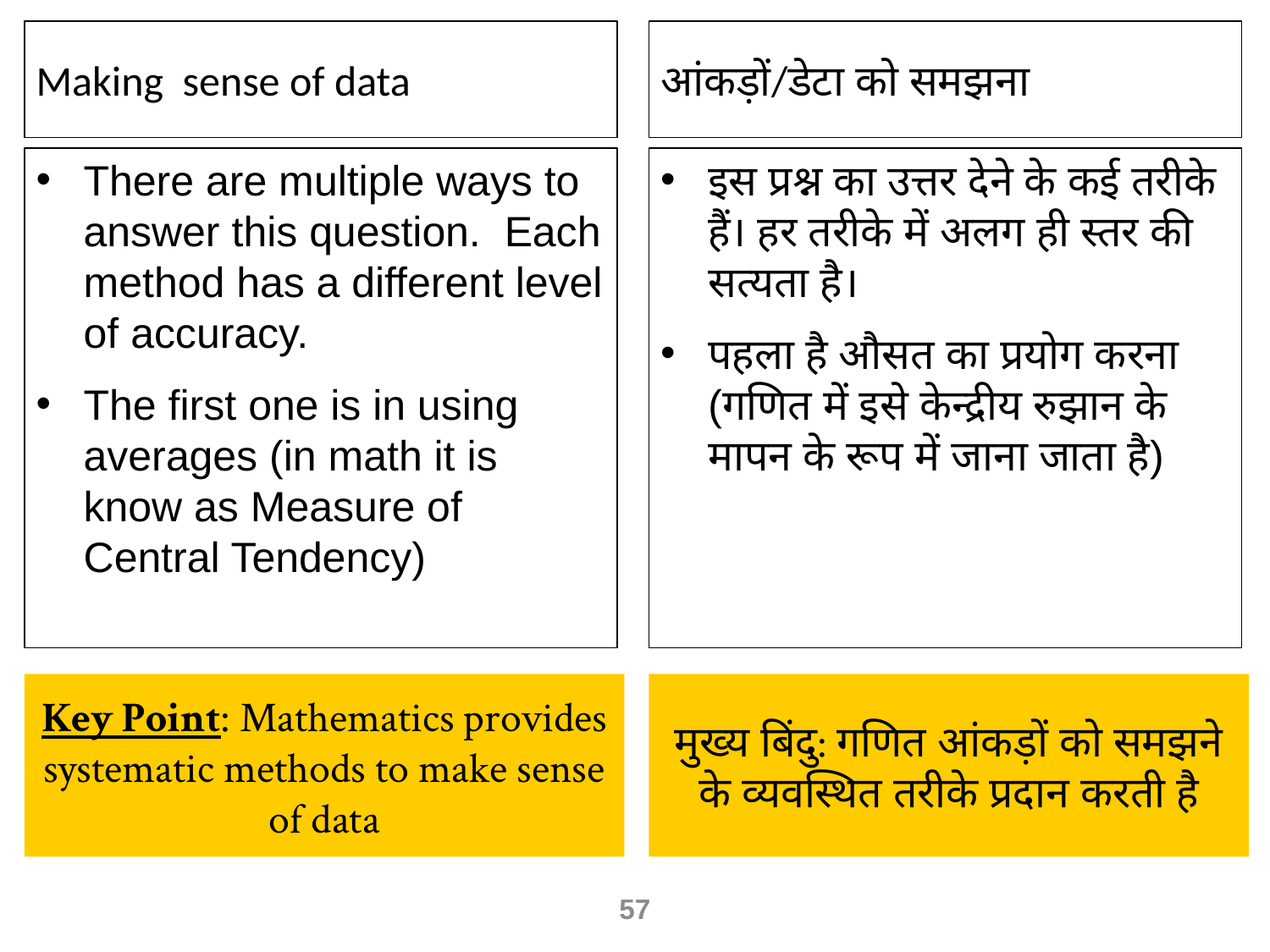

Making  sense of data
आंकड़ों/डेटा को समझना
There are multiple ways to answer this question.  Each method has a different level of accuracy.
The first one is in using averages (in math it is know as Measure of Central Tendency)
इस प्रश्न का उत्तर देने के कई तरीके हैं। हर तरीके में अलग ही स्तर की सत्यता है।
पहला है औसत का प्रयोग करना (गणित में इसे केन्द्रीय रुझान के मापन के रूप में जाना जाता है)
Key Point: Mathematics provides systematic methods to make sense of data
मुख्य बिंदु: गणित आंकड़ों को समझने के व्यवस्थित तरीके प्रदान करती है
57